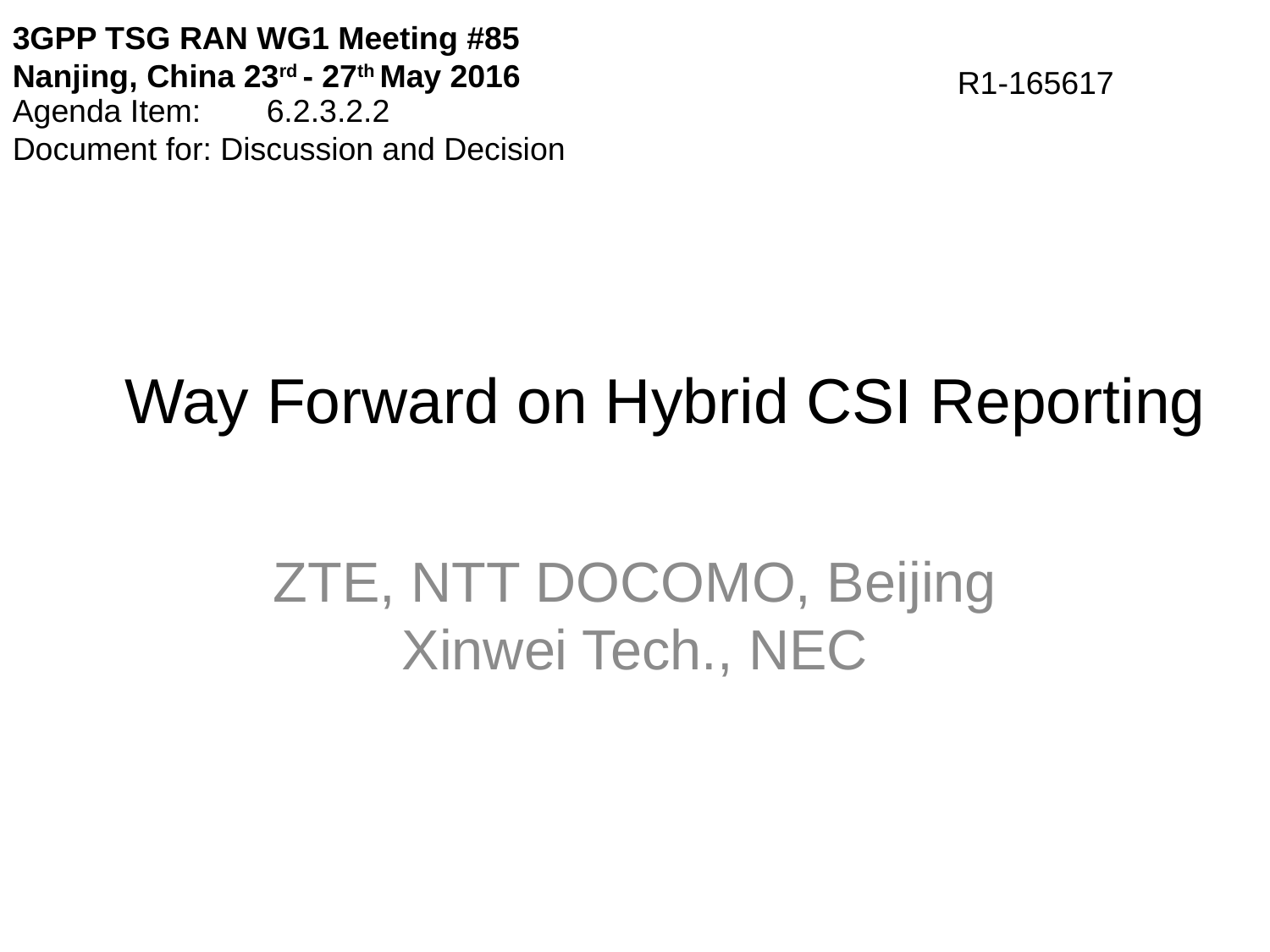

3GPP TSG RAN WG1 Meeting #85
Nanjing, China 23rd - 27th May 2016
R1-165617
Agenda Item:	6.2.3.2.2
Document for: Discussion and Decision
# Way Forward on Hybrid CSI Reporting
ZTE, NTT DOCOMO, Beijing Xinwei Tech., NEC